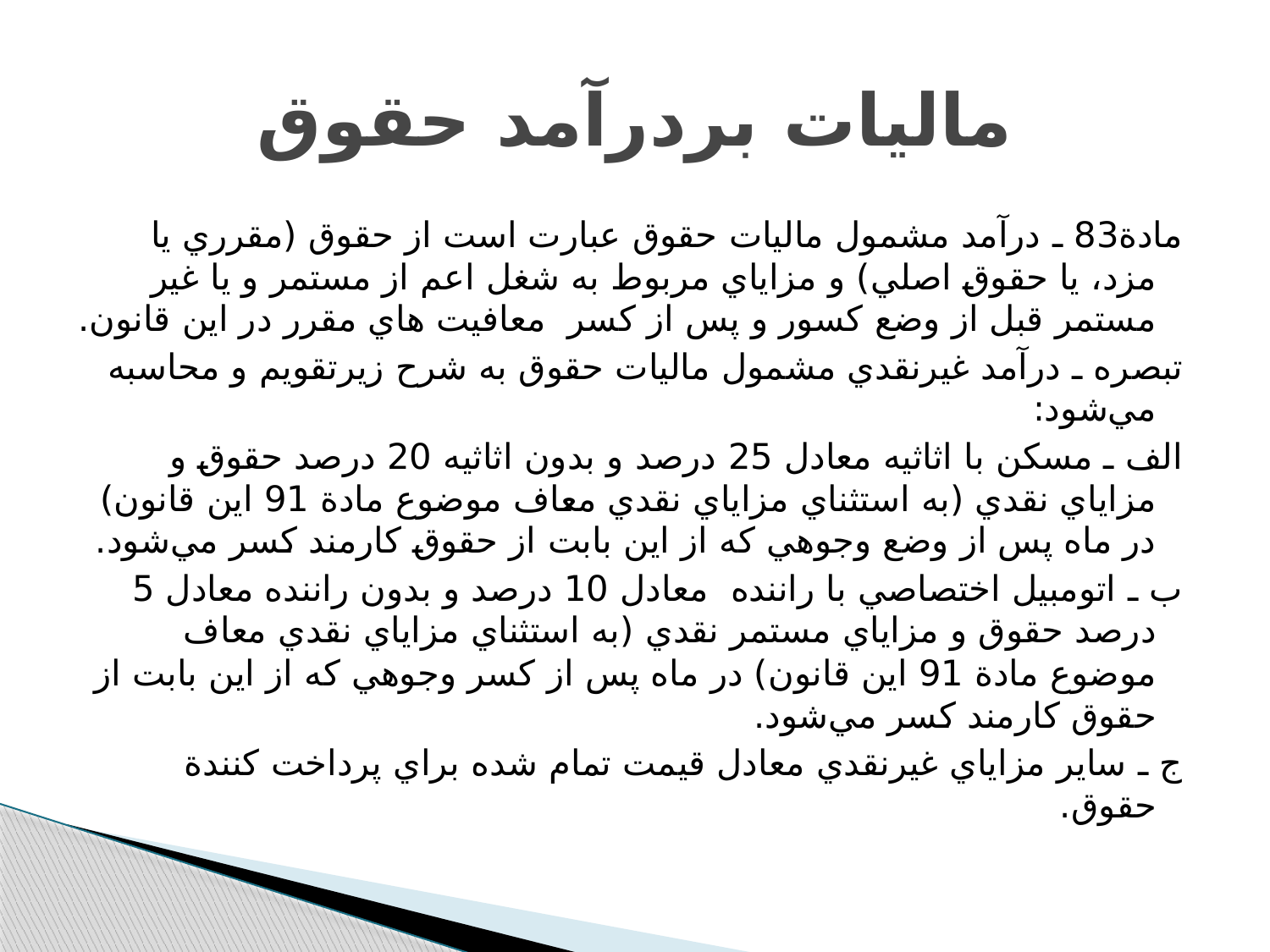

# مالیات بردرآمد حقوق
مادة83 ـ درآمد مشمول ماليات حقوق عبارت است از حقوق (مقرري يا مزد، يا حقوق اصلي‌) و مزاياي مربوط به شغل اعم از مستمر و يا غير مستمر قبل از وضع کسور و پس از کسر  معافيت‌ هاي ‌مقرر در اين قانون‌.
تبصره ـ درآمد غيرنقدي مشمول ماليات حقوق به شرح زيرتقويم و محاسبه مي‌شود:
الف ـ مسکن با اثاثيه معادل 25 درصد و بدون اثاثيه 20 درصد حقوق و مزاياي نقدي (به استثناي مزاياي نقدي معاف ‌موضوع مادة 91 اين قانون‌) در ماه پس از وضع وجوهي که از اين ‌بابت از حقوق کارمند کسر مي‌شود.
ب ـ اتومبيل اختصاصي با راننده  معادل 10 درصد و بدون ‌راننده معادل 5 درصد حقوق و مزاياي مستمر نقدي (به استثناي ‌مزاياي نقدي معاف موضوع مادة 91 اين قانون‌) در ماه پس از کسر وجوهي که از اين بابت از حقوق کارمند کسر مي‌شود.
ج ـ ساير مزاياي غيرنقدي معادل قيمت تمام ‌شده براي ‌پرداخت ‌کنندة حقوق.